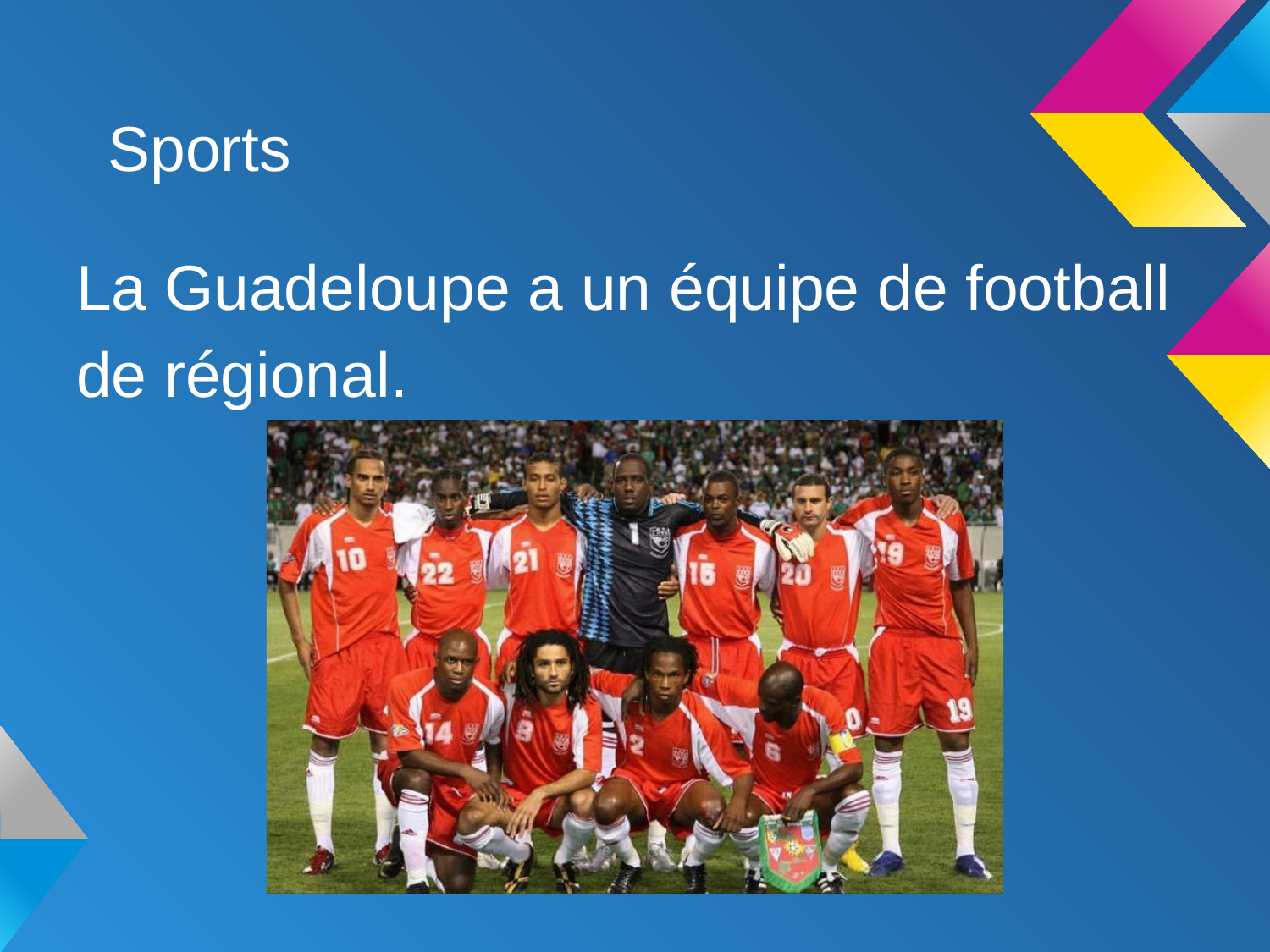

# Sports
La Guadeloupe a un équipe de football de régional.